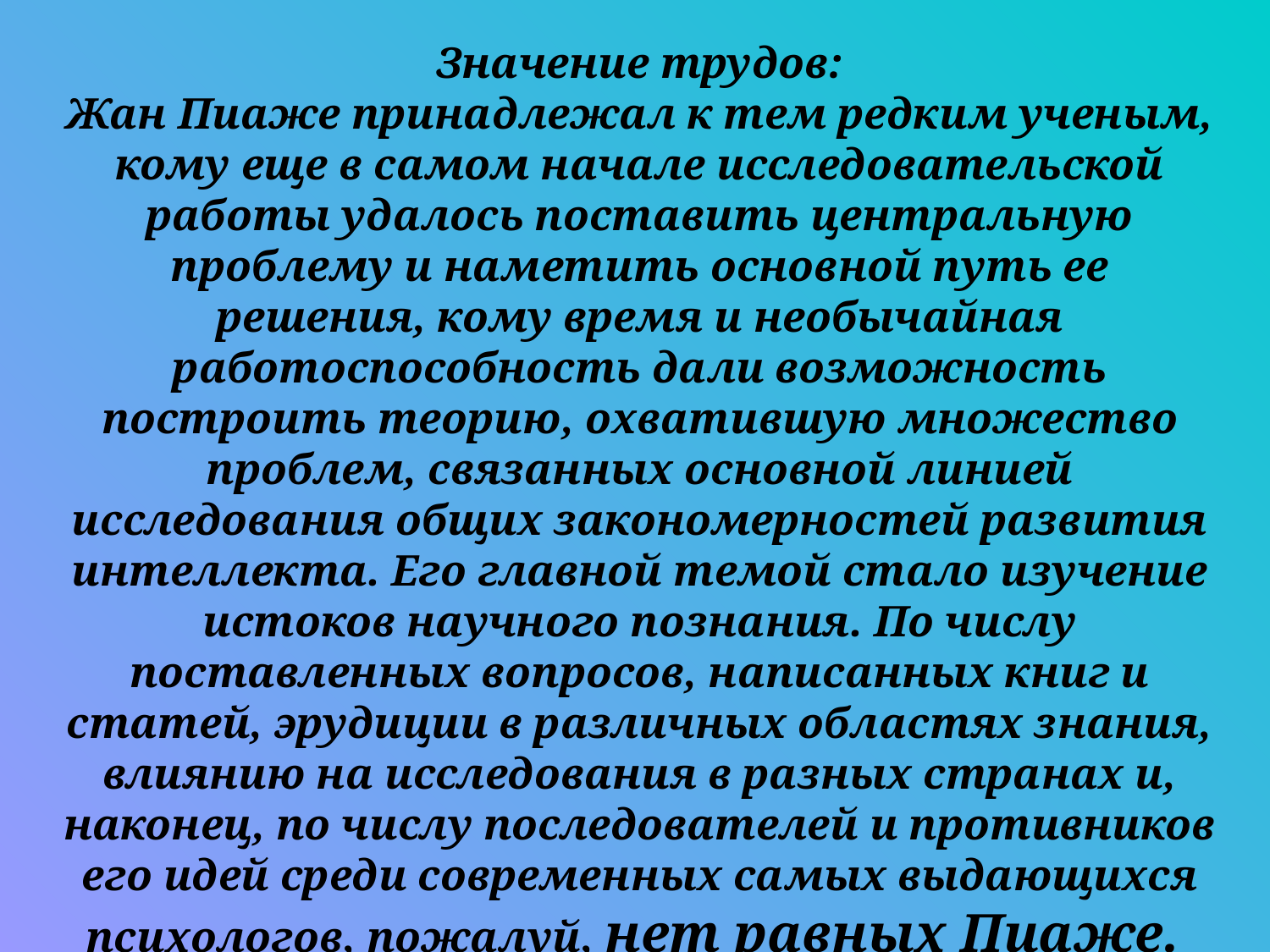

Значение трудов:
Жан Пиаже принадлежал к тем редким ученым, кому еще в самом начале исследовательской работы удалось поставить центральную проблему и наметить основной путь ее решения, кому время и необычайная работоспособность дали возможность построить теорию, охватившую множество проблем, связанных основной линией исследования общих закономерностей развития интеллекта. Его главной темой стало изучение истоков научного познания. По числу поставленных вопросов, написанных книг и статей, эрудиции в различных областях знания, влиянию на исследования в разных странах и, наконец, по числу последователей и противников его идей среди современных самых выдающихся психологов, пожалуй, нет равных Пиаже.